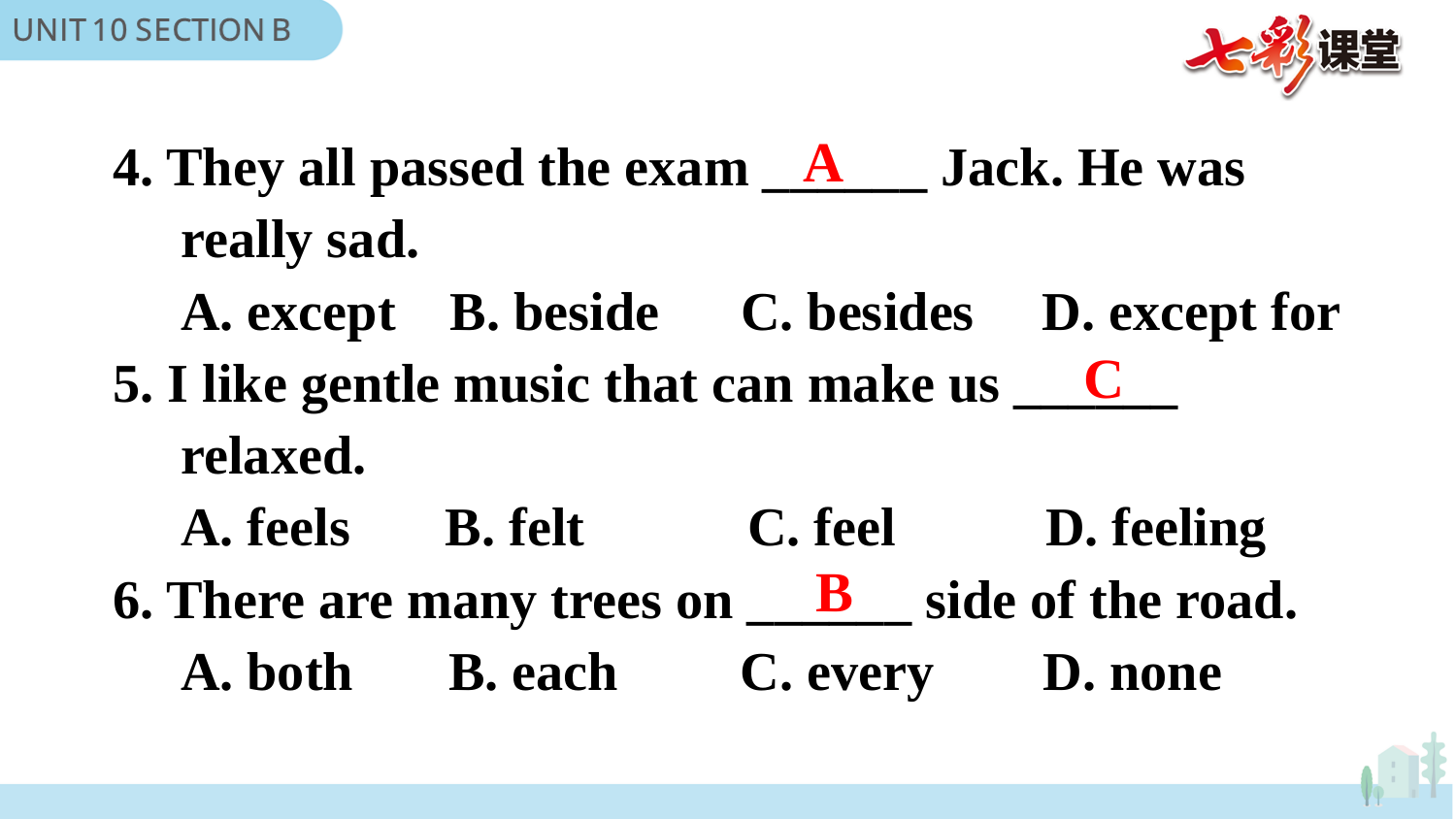

4. They all passed the exam ______ Jack. He was
     really sad.
     A. except    B. beside      C. besides     D. except for
5. I like gentle music that can make us ______
     relaxed.
     A. feels       B. felt            C. feel           D. feeling
6. There are many trees on ______ side of the road.
     A. both       B. each         C. every        D. none
A
C
B